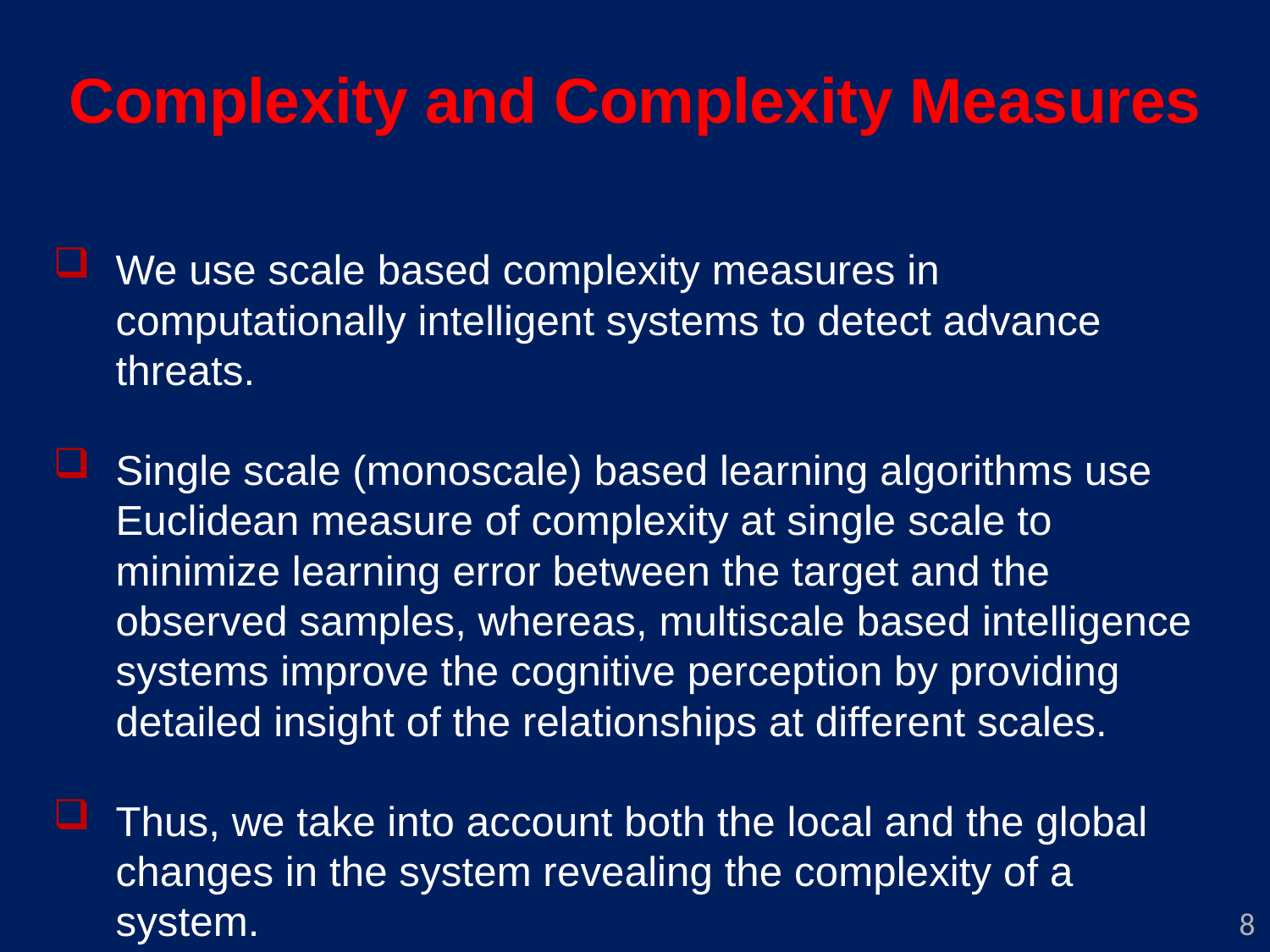

# Complexity and Complexity Measures
We use scale based complexity measures in computationally intelligent systems to detect advance threats.

Single scale (monoscale) based learning algorithms use Euclidean measure of complexity at single scale to minimize learning error between the target and the observed samples, whereas, multiscale based intelligence systems improve the cognitive perception by providing detailed insight of the relationships at different scales.

Thus, we take into account both the local and the global changes in the system revealing the complexity of a system.

8